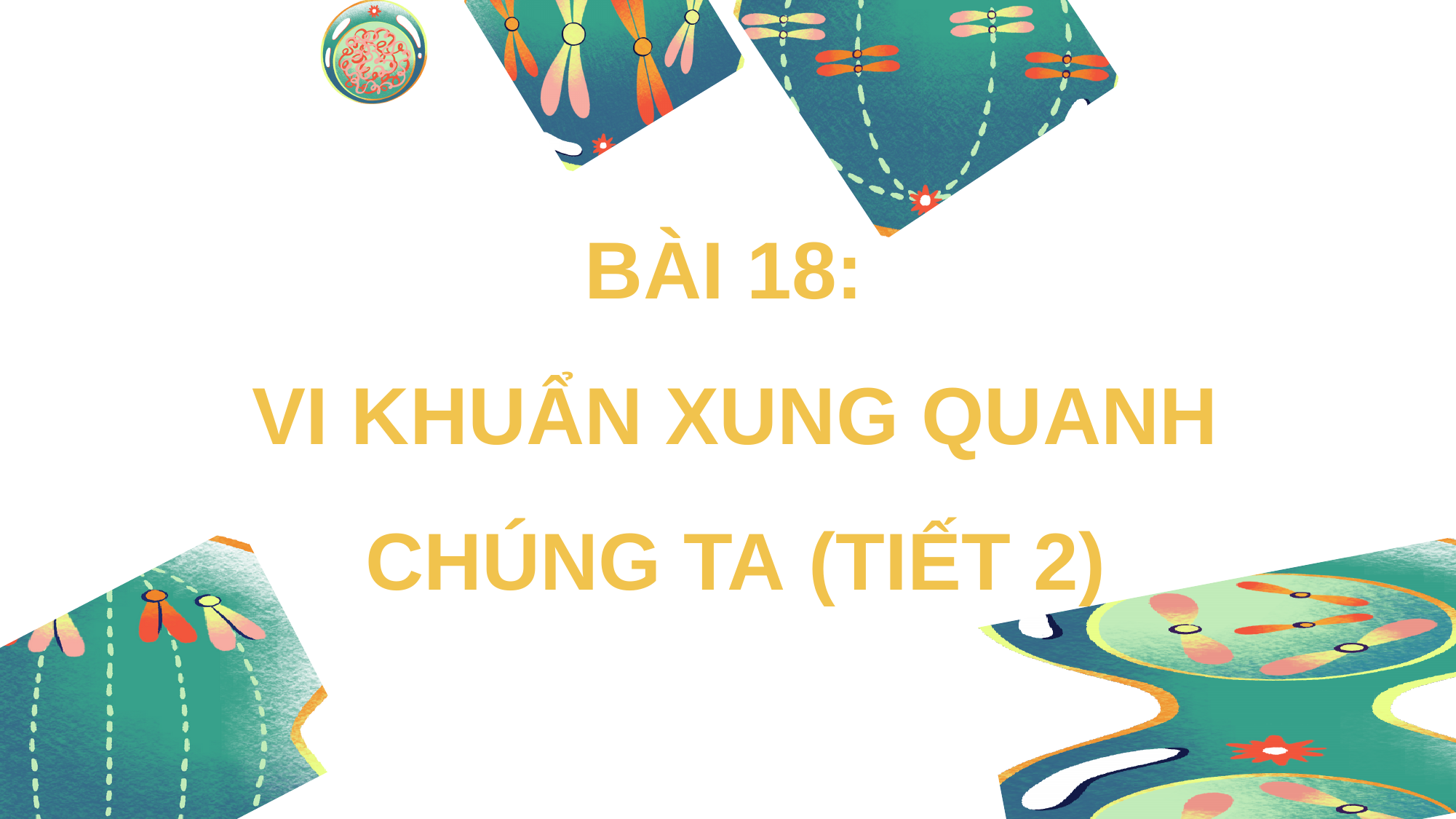

BÀI 18:
VI KHUẨN XUNG QUANH CHÚNG TA (TIẾT 2)